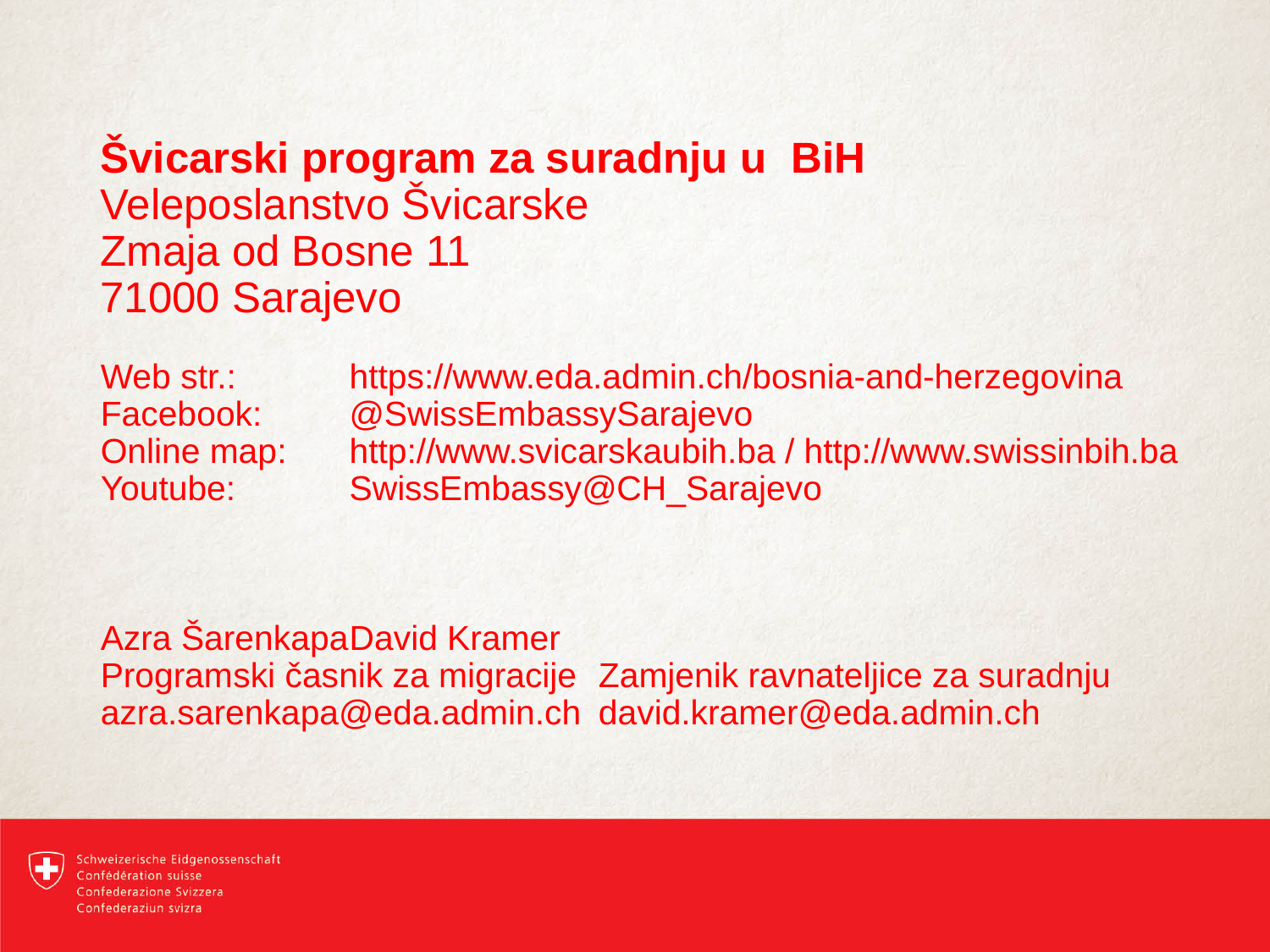

# Švicarski program za suradnju u  BiH Veleposlanstvo Švicarske Zmaja od Bosne 11 71000 Sarajevo Web str.:		https://www.eda.admin.ch/bosnia-and-herzegovina Facebook: 	@SwissEmbassySarajevo Online map:	http://www.svicarskaubih.ba / http://www.swissinbih.ba Youtube:		SwissEmbassy@CH_Sarajevo Azra Šarenkapa				David Kramer Programski časnik za migracije		Zamjenik ravnateljice za suradnju azra.sarenkapa@eda.admin.ch		david.kramer@eda.admin.ch